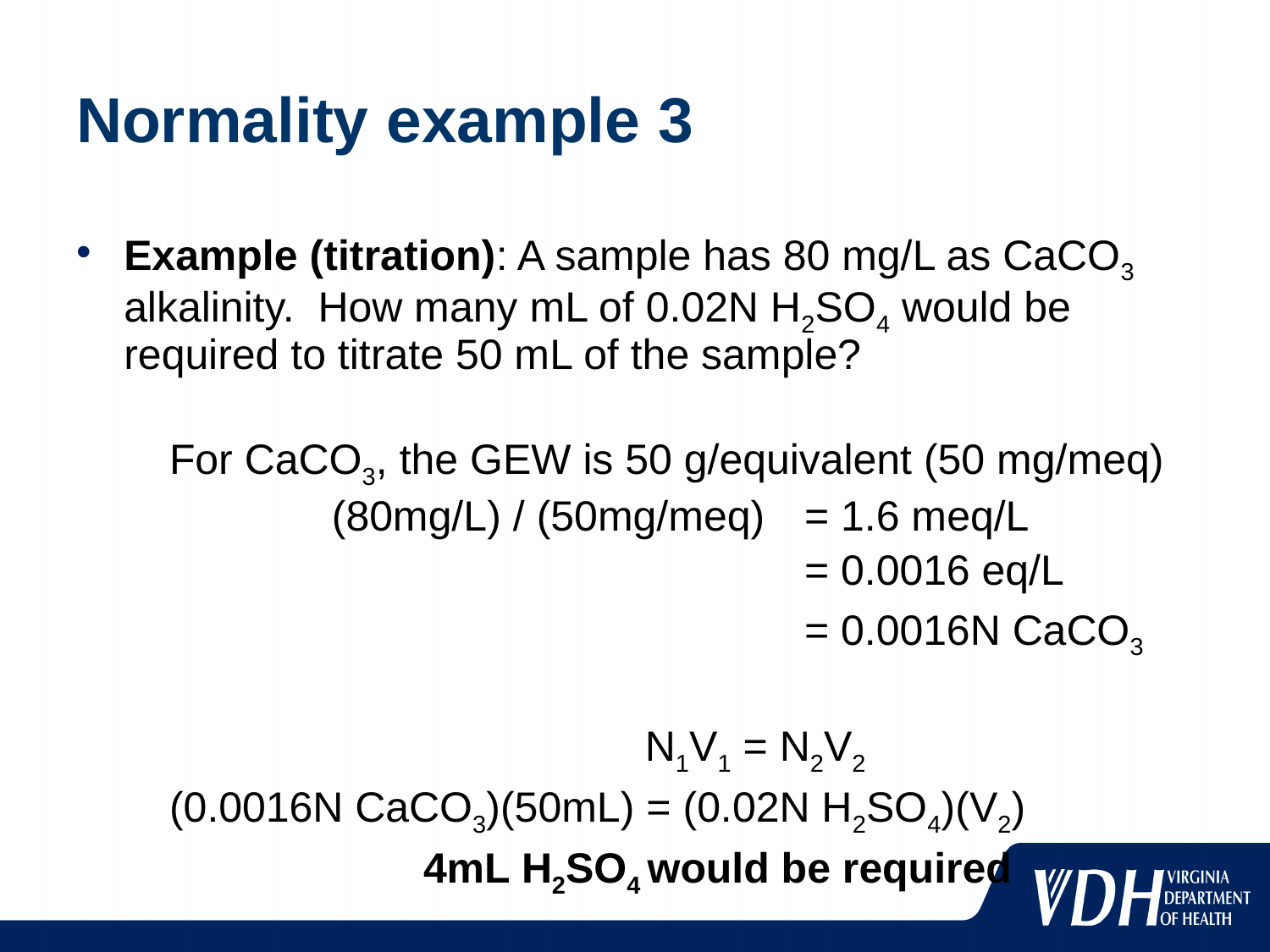

# Normality example 3
Example (titration): A sample has 80 mg/L as CaCO3 alkalinity.  How many mL of 0.02N H2SO4 would be required to titrate 50 mL of the sample?

	For CaCO3, the GEW is 50 g/equivalent (50 mg/meq)
		   (80mg/L) / (50mg/meq) 	= 1.6 meq/L
					      	= 0.0016 eq/L
						= 0.0016N CaCO3

 				        N1V1 = N2V2
	(0.0016N CaCO3)(50mL) = (0.02N H2SO4)(V2)
			4mL H2SO4 would be required